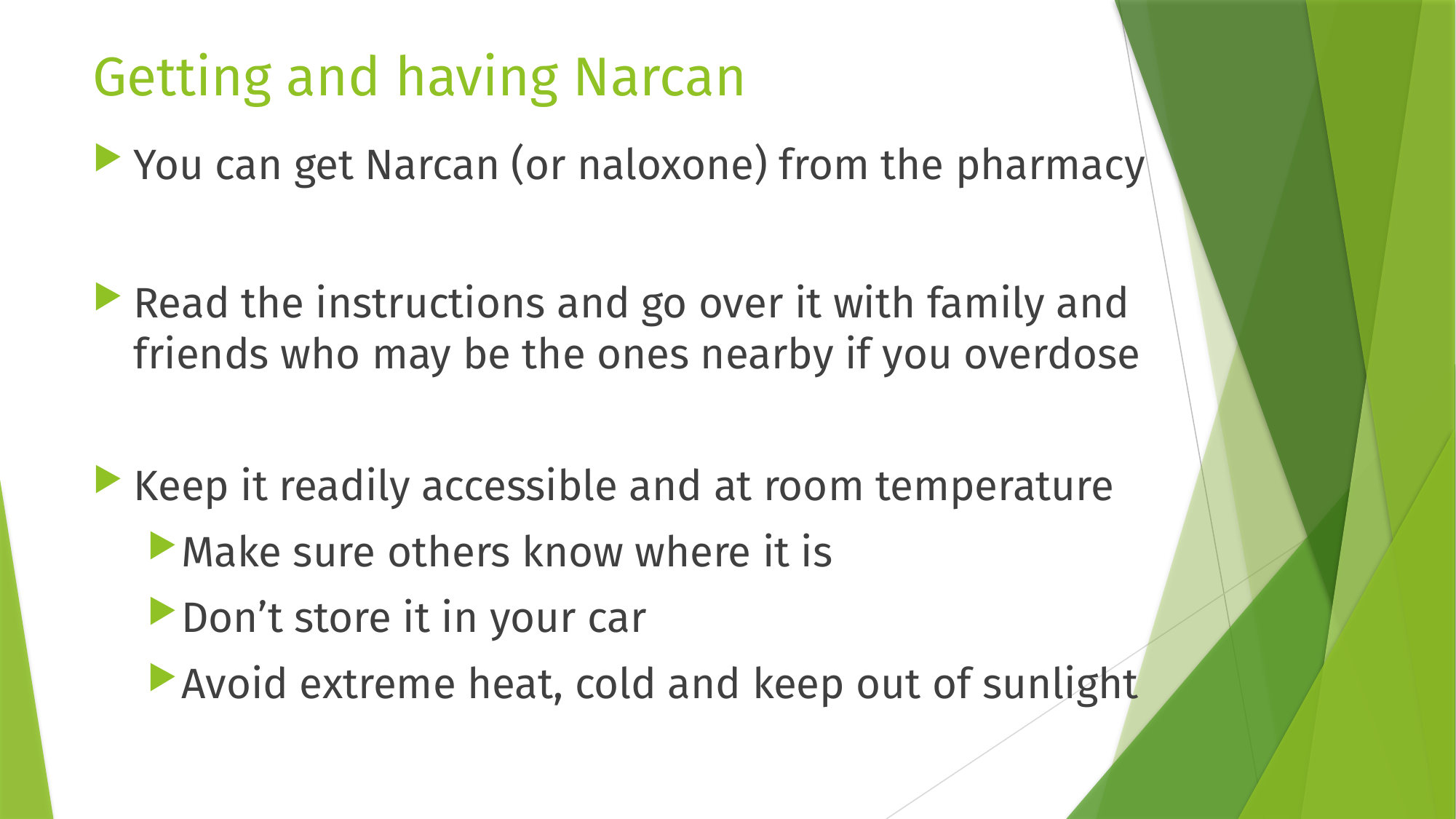

# Getting and having Narcan
You can get Narcan (or naloxone) from the pharmacy

Read the instructions and go over it with family and friends who may be the ones nearby if you overdose

Keep it readily accessible and at room temperature
Make sure others know where it is
Don’t store it in your car
Avoid extreme heat, cold and keep out of sunlight